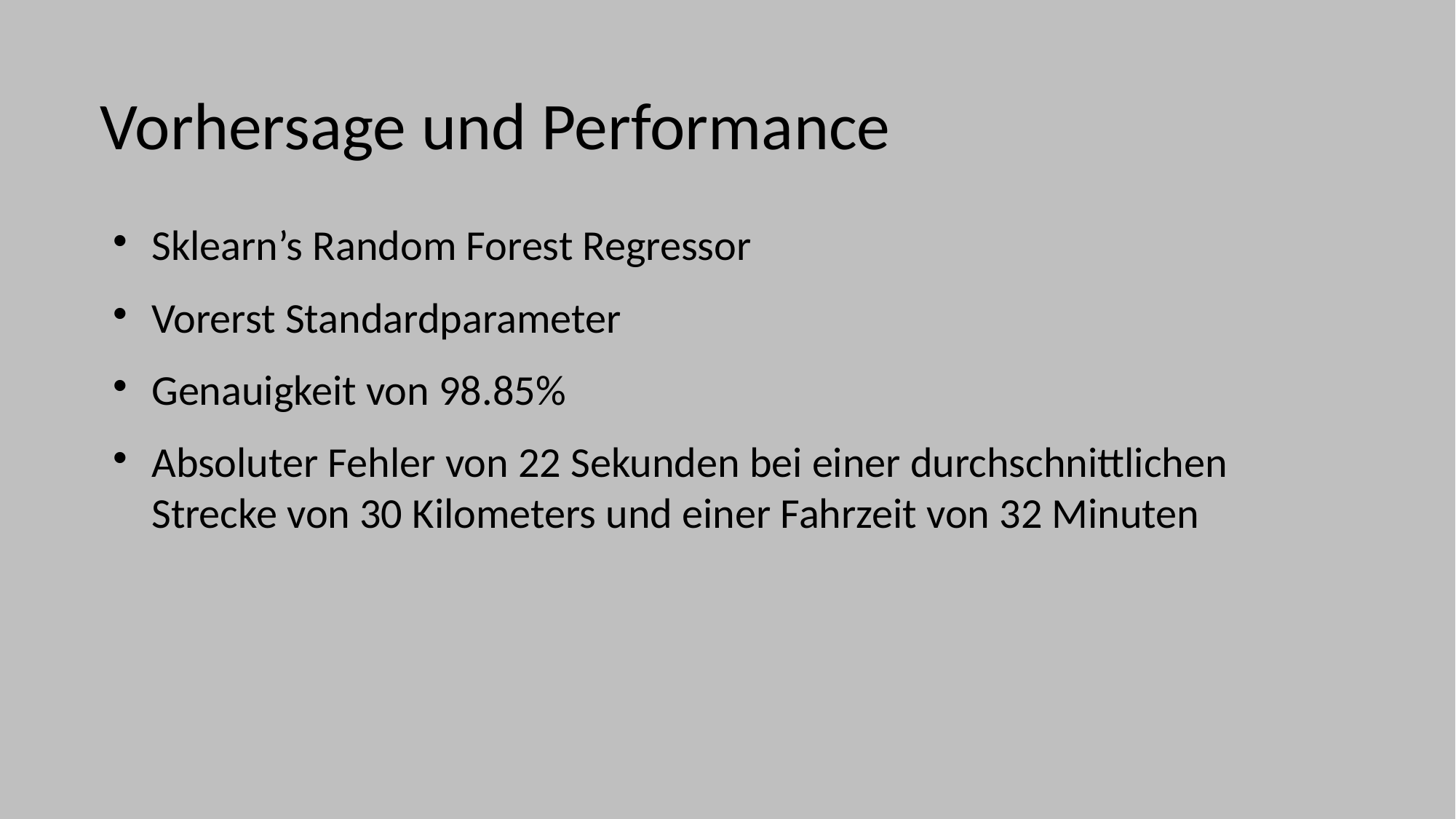

Vorhersage und Performance
Sklearn’s Random Forest Regressor
Vorerst Standardparameter
Genauigkeit von 98.85%
Absoluter Fehler von 22 Sekunden bei einer durchschnittlichen Strecke von 30 Kilometers und einer Fahrzeit von 32 Minuten